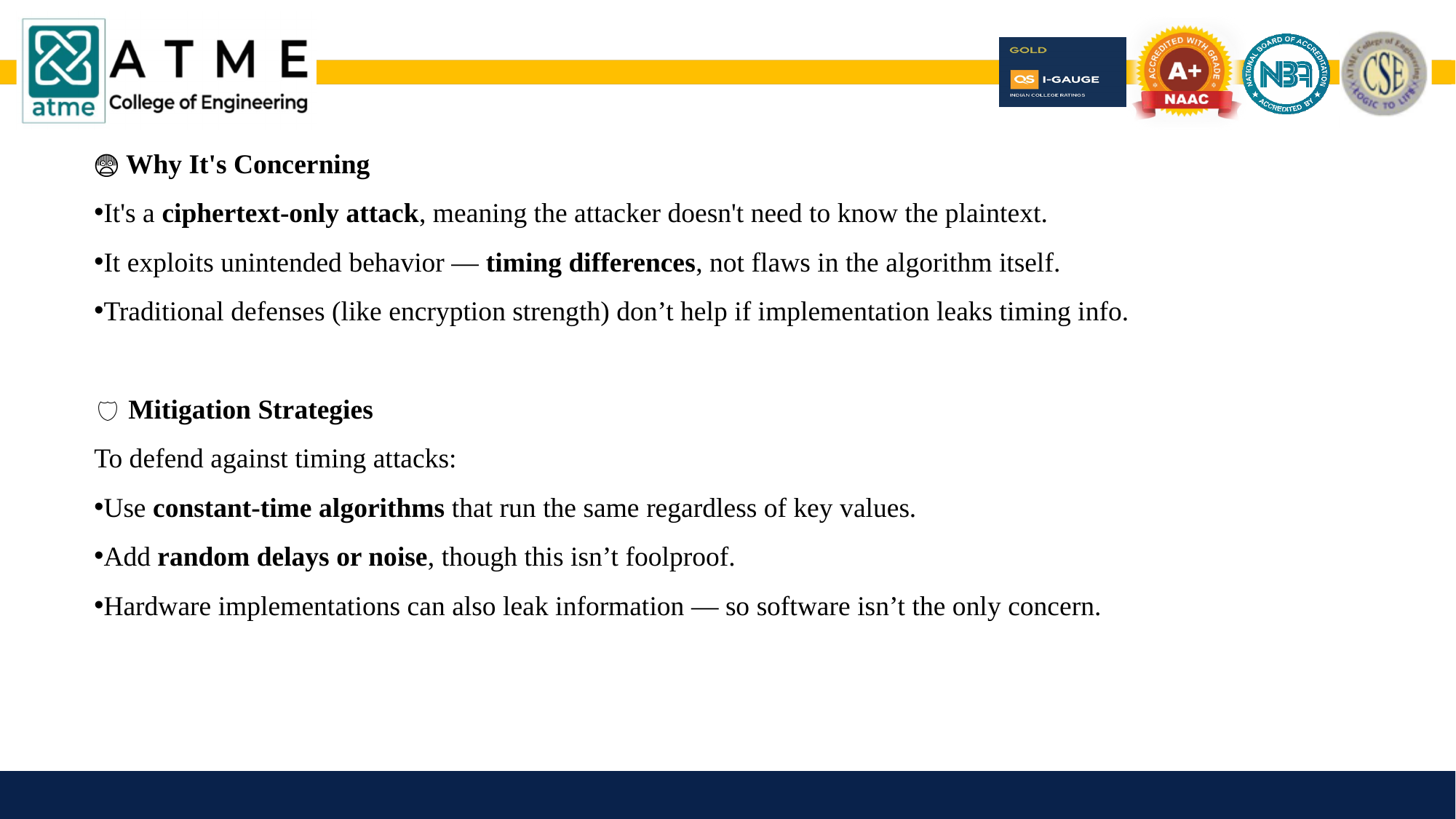

😨 Why It's Concerning
It's a ciphertext-only attack, meaning the attacker doesn't need to know the plaintext.
It exploits unintended behavior — timing differences, not flaws in the algorithm itself.
Traditional defenses (like encryption strength) don’t help if implementation leaks timing info.
🛡️ Mitigation Strategies
To defend against timing attacks:
Use constant-time algorithms that run the same regardless of key values.
Add random delays or noise, though this isn’t foolproof.
Hardware implementations can also leak information — so software isn’t the only concern.